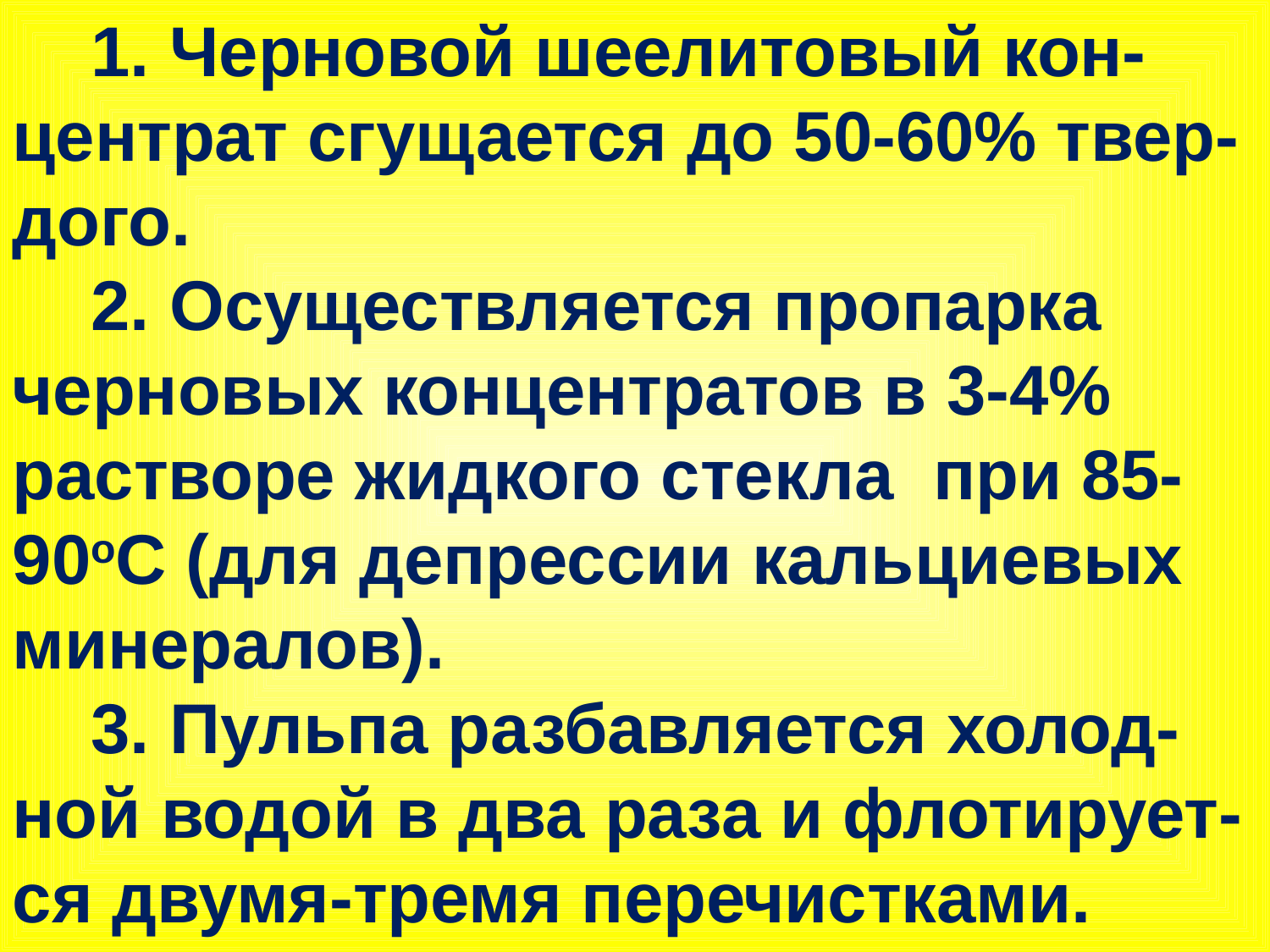

1. Черновой шеелитовый кон-центрат сгущается до 50-60% твер-дого.
    2. Осуществляется пропарка черновых концентратов в 3-4% растворе жидкого стекла  при 85-90оС (для депрессии кальциевых минералов).
    3. Пульпа разбавляется холод-ной водой в два раза и флотирует-ся двумя-тремя перечистками.